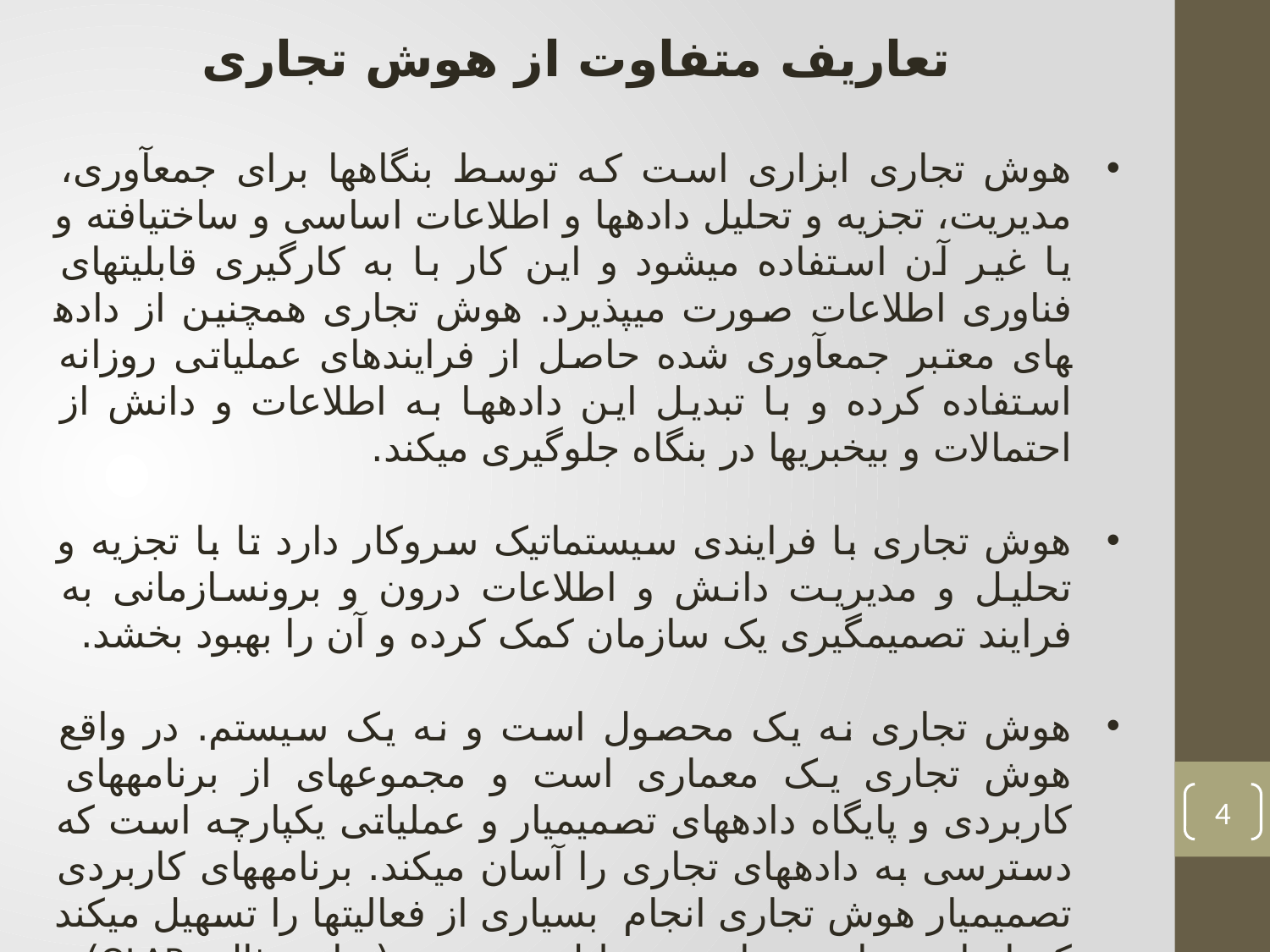

تعاریف متفاوت از هوش تجاری
هوش تجاری ابزاری است که توسط بنگاه­ها برای جمع­آوری، مدیریت، تجزیه و تحلیل داده­ها و اطلاعات اساسی و ساخت­یافته و یا غیر آن استفاده میشود و این کار با به کارگیری قابلیت­های فناوری اطلاعات صورت می­پذیرد. هوش تجاری همچنین از داده­های معتبر جمع­آوری شده حاصل از فرایندهای عملیاتی روزانه استفاده کرده و با تبدیل این داده­ها به اطلاعات و دانش از احتمالات و بی­خبری­ها در بنگاه جلوگیری می­کند.

هوش تجاری با فرایندی سیستماتیک سروکار دارد تا با تجزیه و تحلیل و مدیریت دانش و اطلاعات درون و برون­سازمانی به فرایند تصمیم­گیری یک سازمان کمک کرده و آن را بهبود بخشد.

هوش تجاری نه یک محصول است و نه یک سیستم. در واقع هوش تجاری یک معماری است و مجموعه­ای از برنامه­های کاربردی و پایگاه داده­های تصمیم­یار و عملیاتی یکپارچه است که دسترسی به داده­های تجاری را آسان میکند. برنامه­های کاربردی تصمیم­یار هوش تجاری انجام  بسیاری از فعالیت­ها را تسهیل می­کند که از این میان میتوان به تحلیل چندبعدی (برای مثال  OLAP) ، داده­کاوی، پیش­بینی، تحلیل تجاری، بصری­سازی، پرسش و گزارش­دهی، مدیریت دانش، پیاده­سازی پورتال سازمانی، دستیابی به داشبوردهای دیجیتال و ... اشاره کرد

4